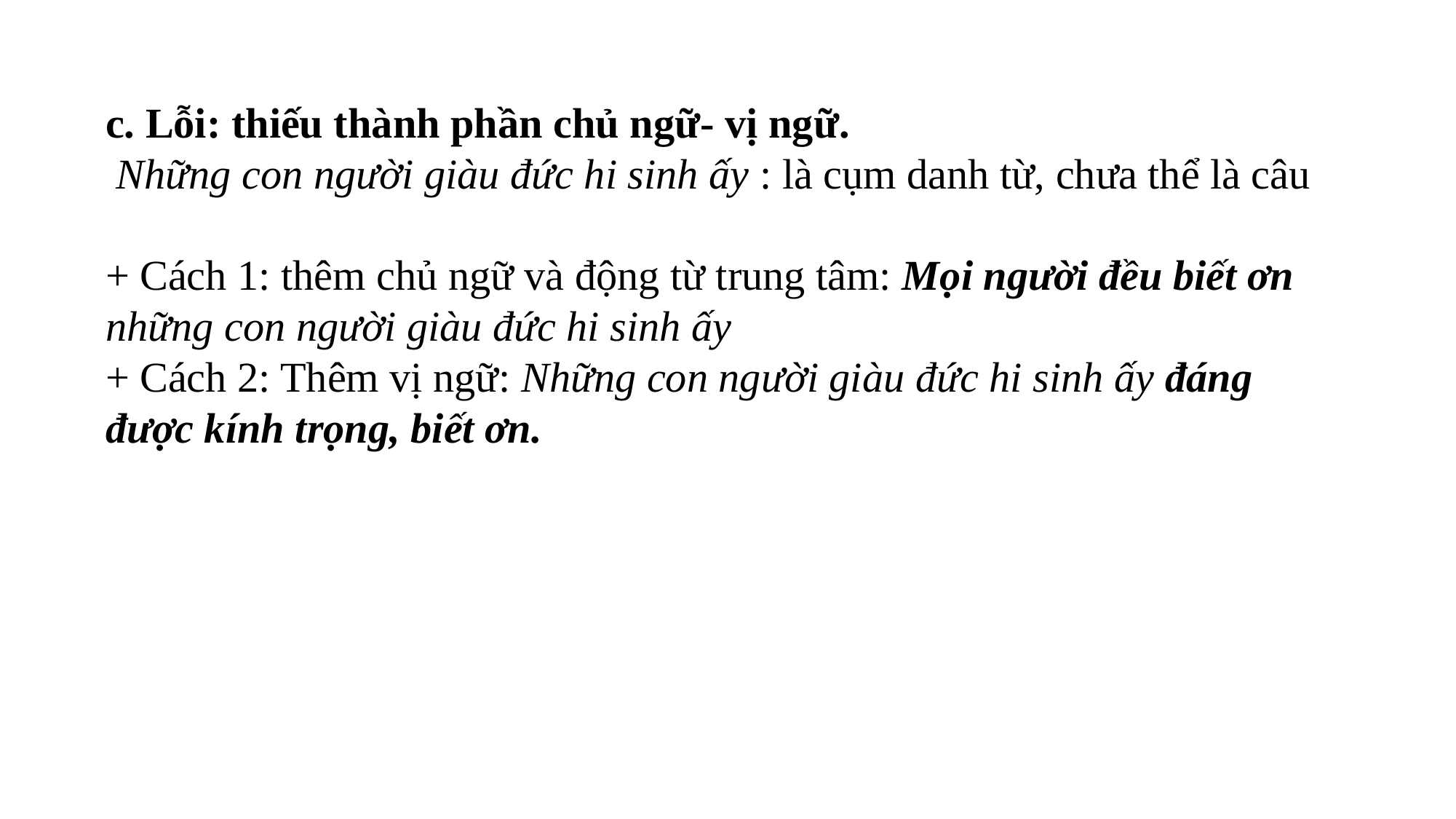

c. Lỗi: thiếu thành phần chủ ngữ- vị ngữ.
 Những con người giàu đức hi sinh ấy : là cụm danh từ, chưa thể là câu

+ Cách 1: thêm chủ ngữ và động từ trung tâm: Mọi người đều biết ơn những con người giàu đức hi sinh ấy
+ Cách 2: Thêm vị ngữ: Những con người giàu đức hi sinh ấy đáng được kính trọng, biết ơn.